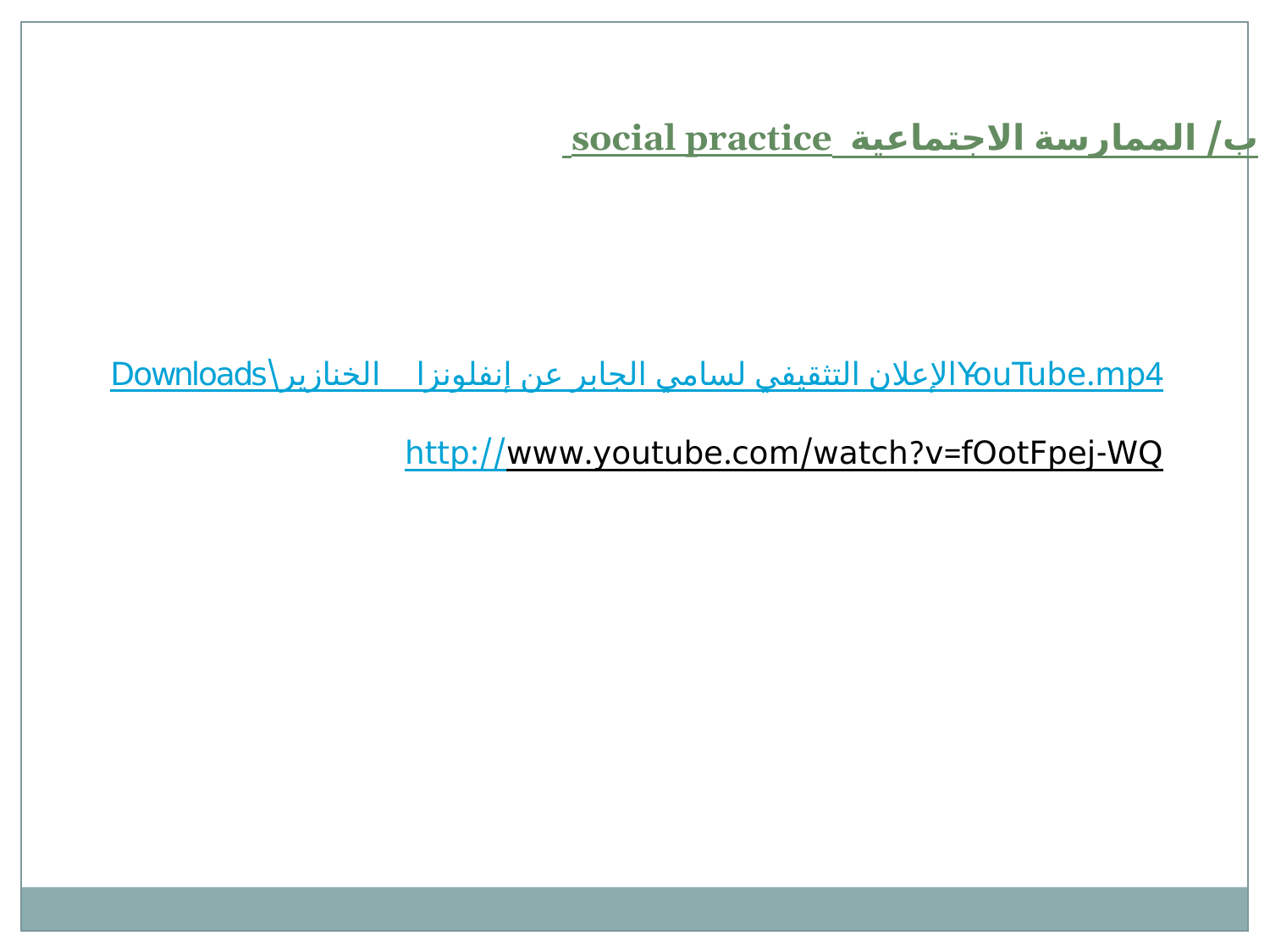

ب/ الممارسة الاجتماعية  social practice
Downloads\الإعلان التثقيفي لسامي الجابر عن إنفلونزا الخنازير - YouTube.mp4

http://www.youtube.com/watch?v=fOotFpej-WQ